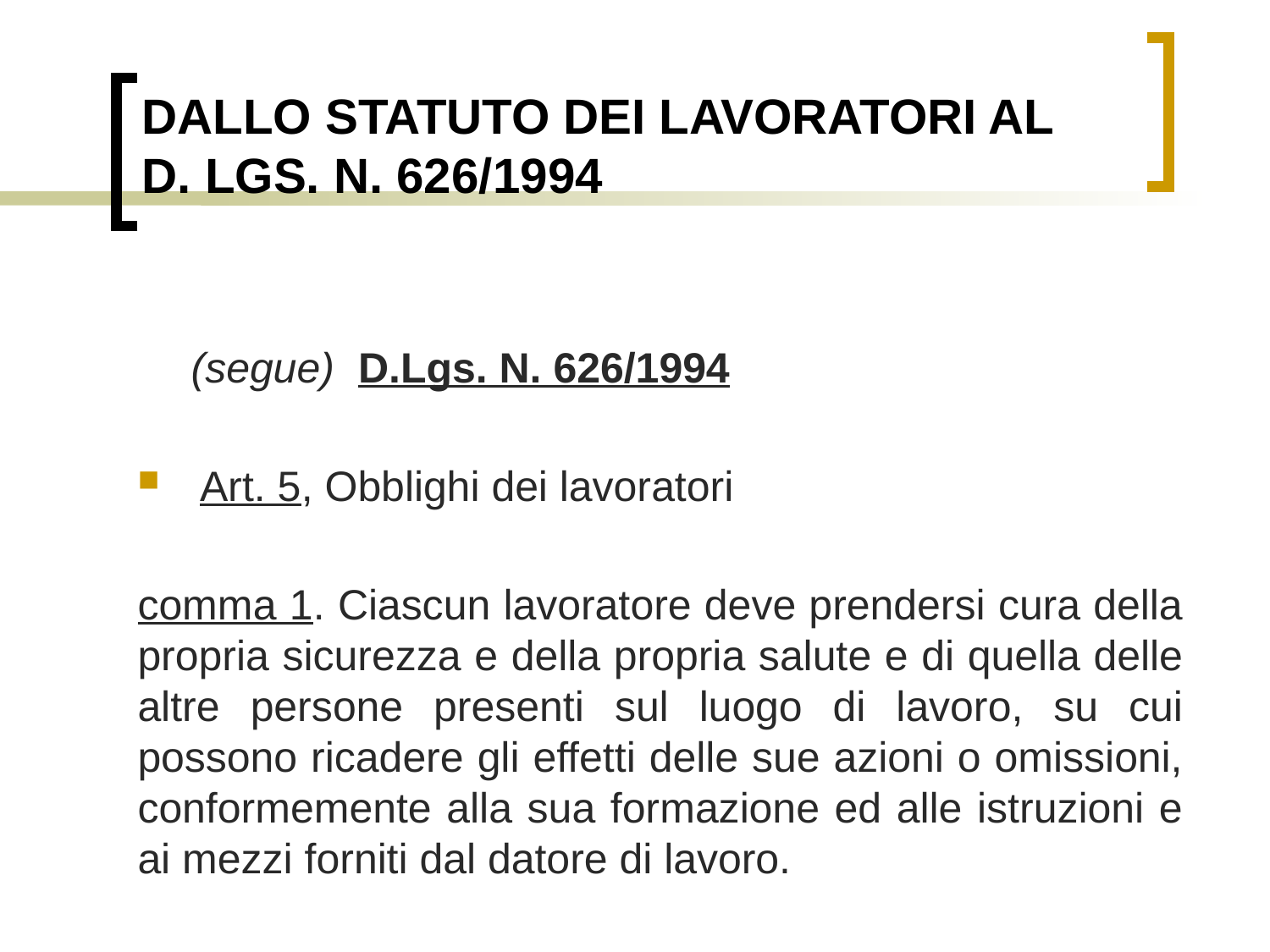

# DALLO STATUTO DEI LAVORATORI AL D. LGS. N. 626/1994

      (segue)  D.Lgs. N. 626/1994

Art. 5, Obblighi dei lavoratori

comma 1. Ciascun lavoratore deve prendersi cura della propria sicurezza e della propria salute e di quella delle altre persone presenti sul luogo di lavoro, su cui possono ricadere gli effetti delle sue azioni o omissioni, conformemente alla sua formazione ed alle istruzioni e ai mezzi forniti dal datore di lavoro.